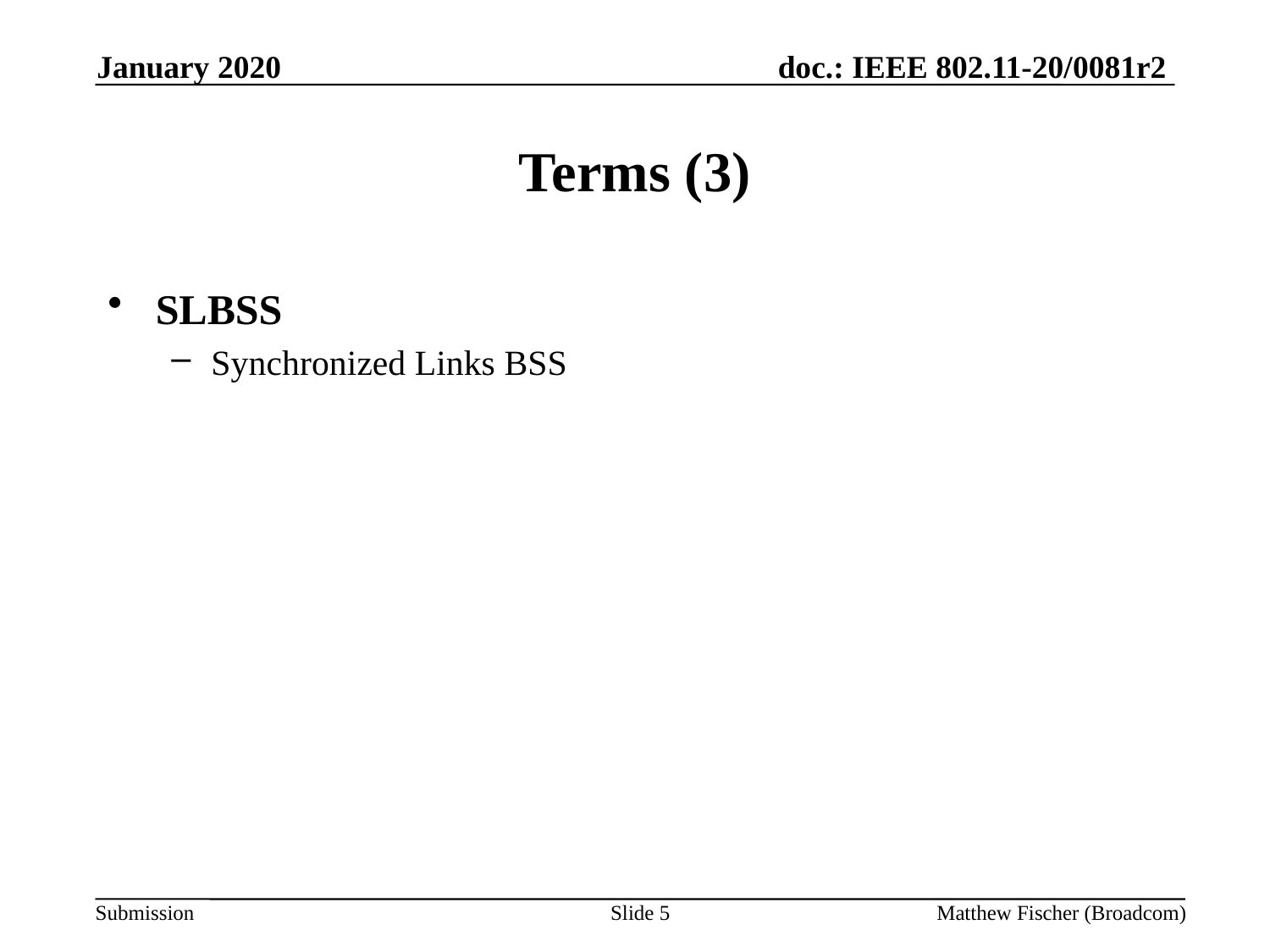

January 2020
# Terms (3)
SLBSS
Synchronized Links BSS

Slide 5
Matthew Fischer (Broadcom)